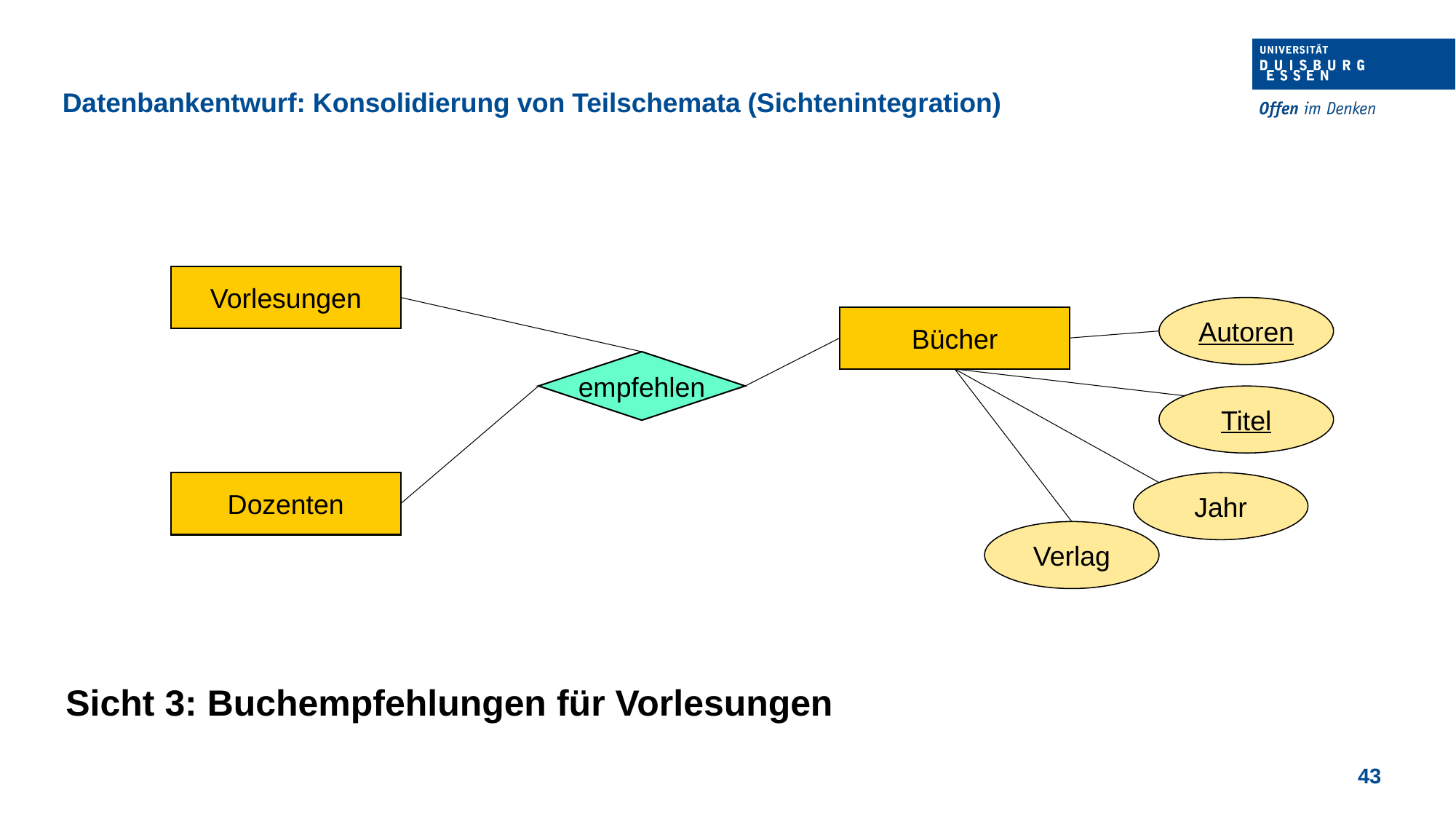

Datenbankentwurf: Konsolidierung von Teilschemata (Sichtenintegration)

Vorlesungen
Autoren
Bücher
empfehlen
Titel
Dozenten
Jahr
Verlag
Sicht 3: Buchempfehlungen für Vorlesungen
43